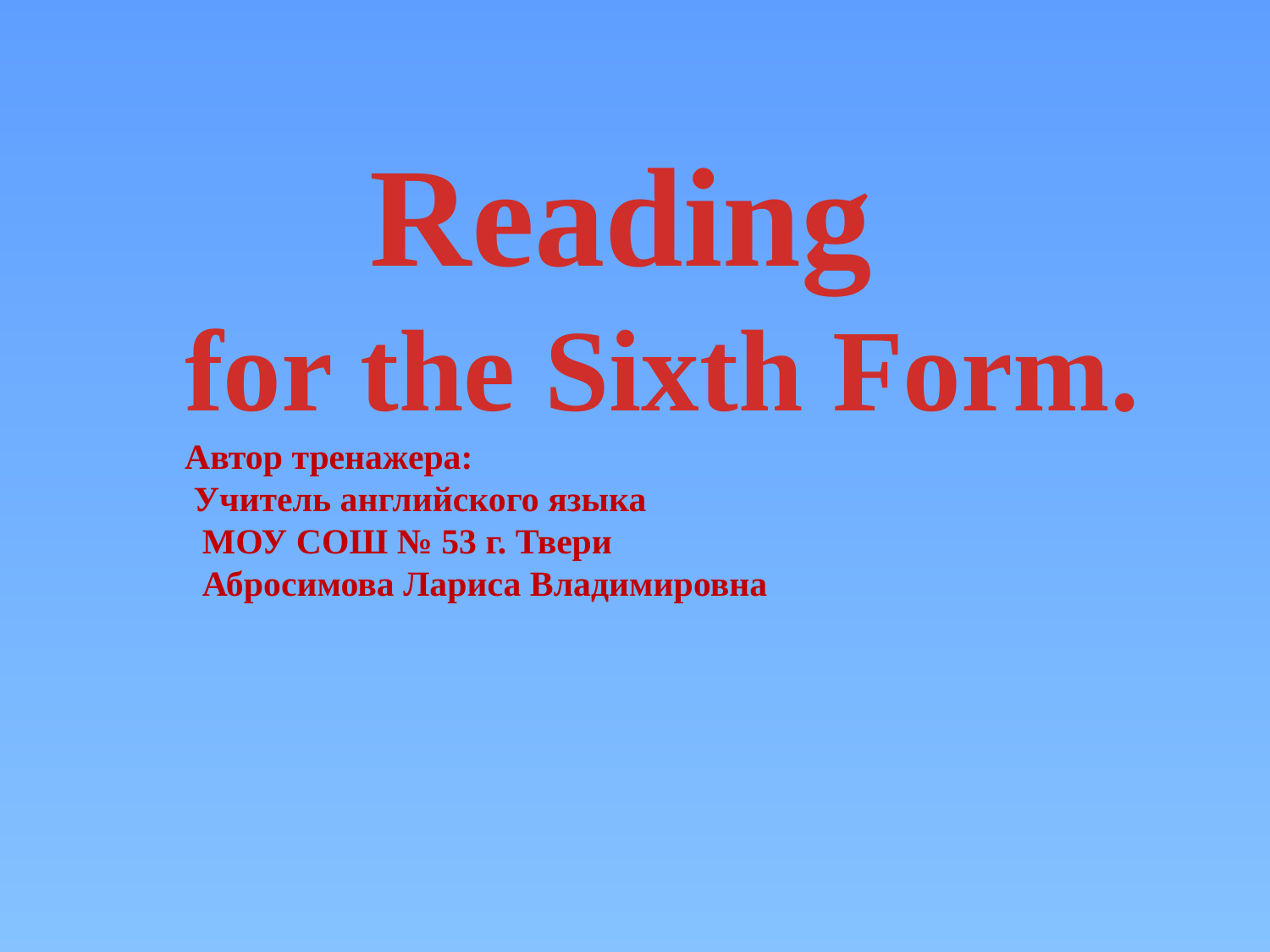

Reading
for the Sixth Form.
Автор тренажера:
 Учитель английского языка
  МОУ СОШ № 53 г. Твери
  Абросимова Лариса Владимировна